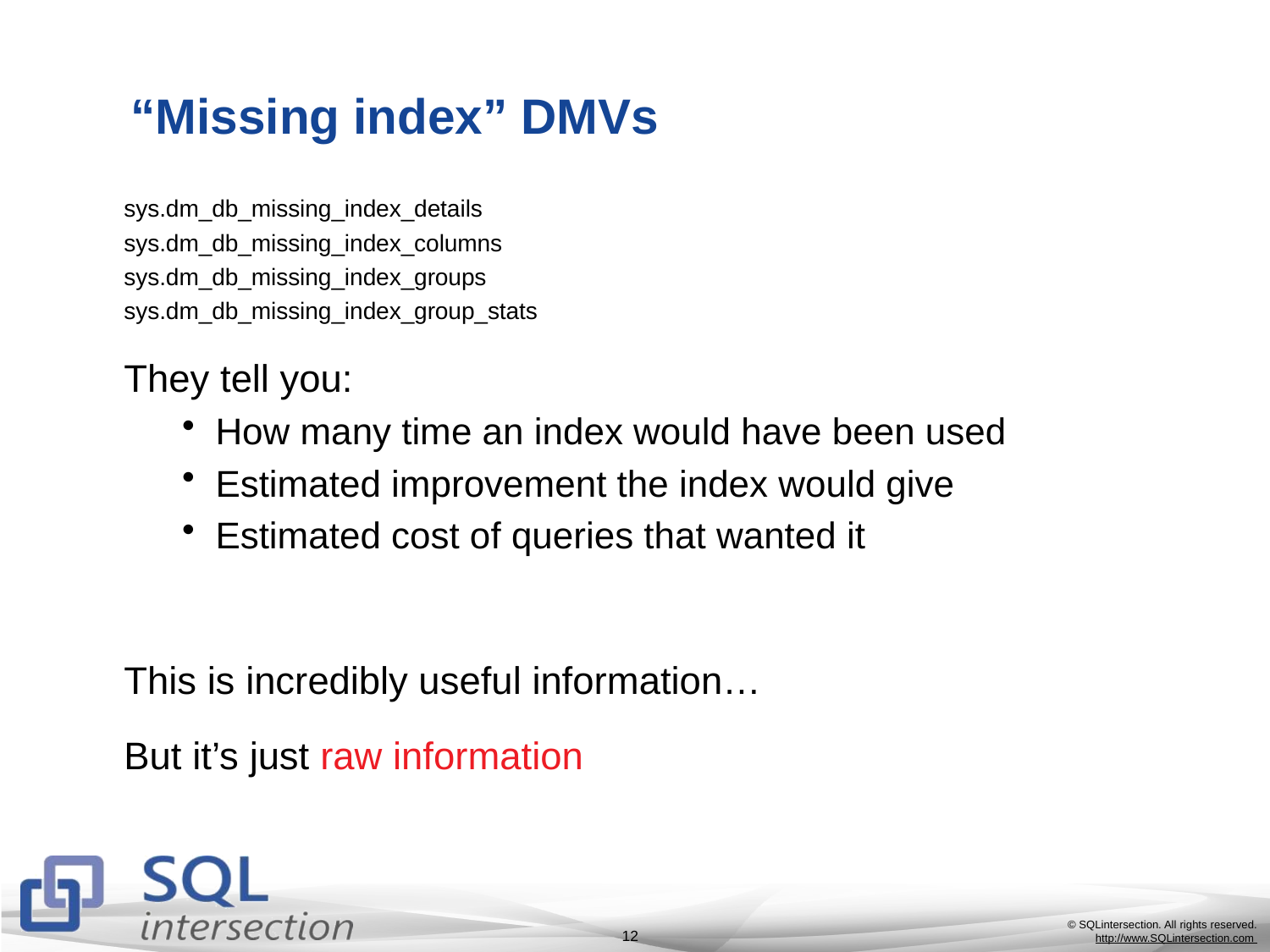

# “Missing index” DMVs
sys.dm_db_missing_index_details
sys.dm_db_missing_index_columns
sys.dm_db_missing_index_groups
sys.dm_db_missing_index_group_stats
They tell you:
How many time an index would have been used
Estimated improvement the index would give
Estimated cost of queries that wanted it

This is incredibly useful information…
But it’s just raw information